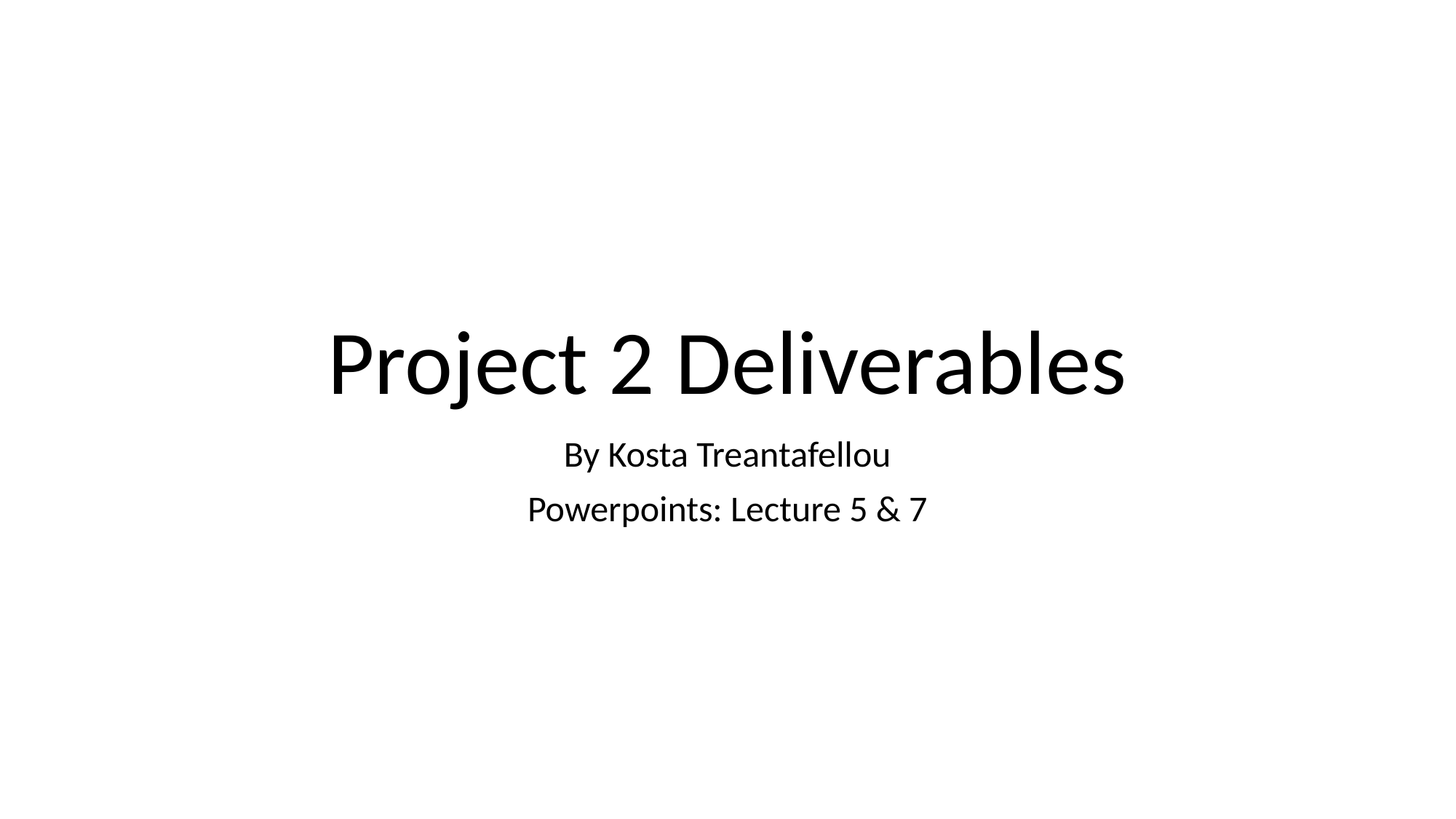

# Project 2 Deliverables
By Kosta Treantafellou
Powerpoints: Lecture 5 & 7